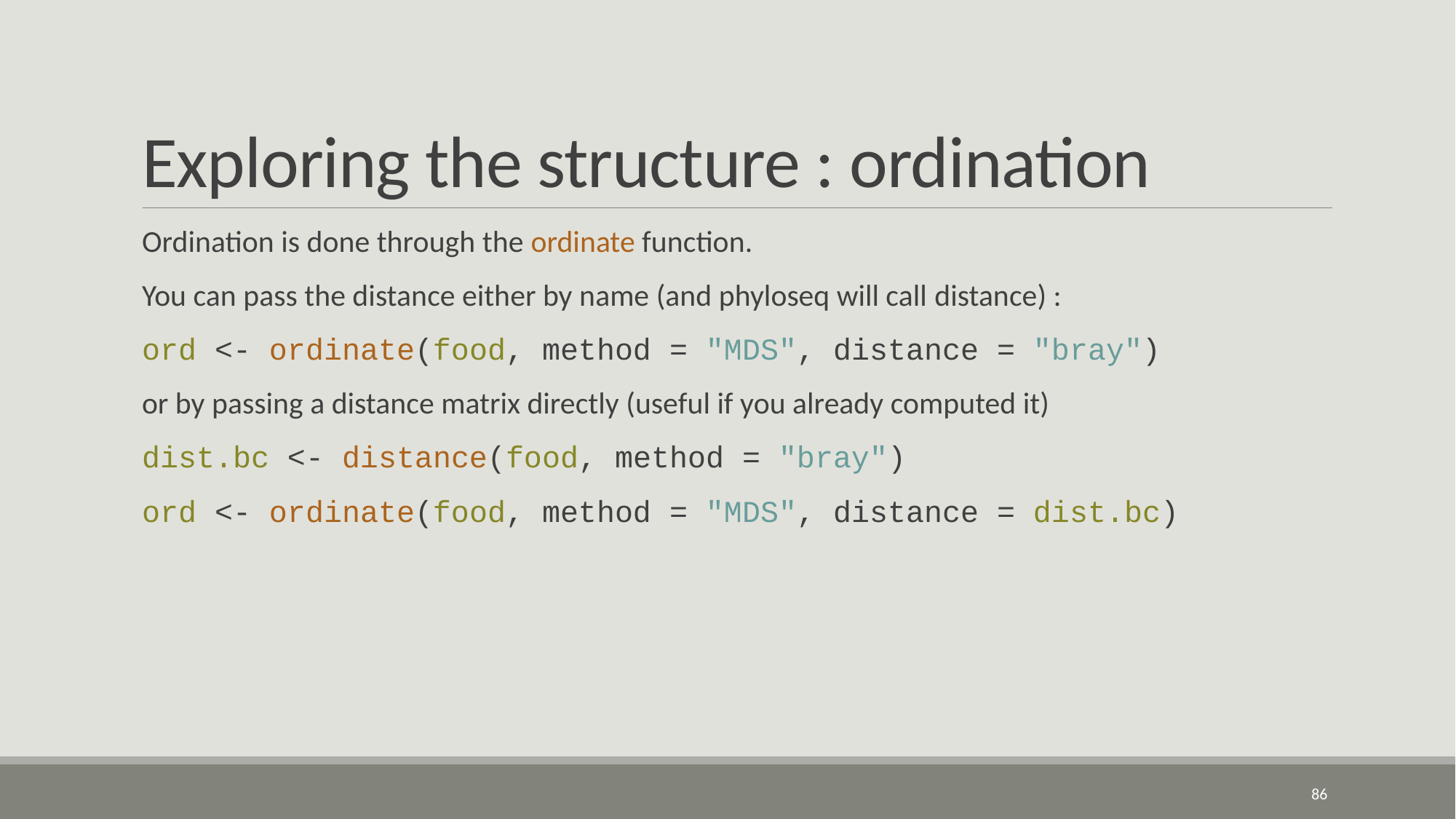

# Exploring the structure : ordination
Ordination is done through the ordinate function.
You can pass the distance either by name (and phyloseq will call distance) :
ord <- ordinate(food, method = "MDS", distance = "bray")
or by passing a distance matrix directly (useful if you already computed it)
dist.bc <- distance(food, method = "bray")
ord <- ordinate(food, method = "MDS", distance = dist.bc)
86